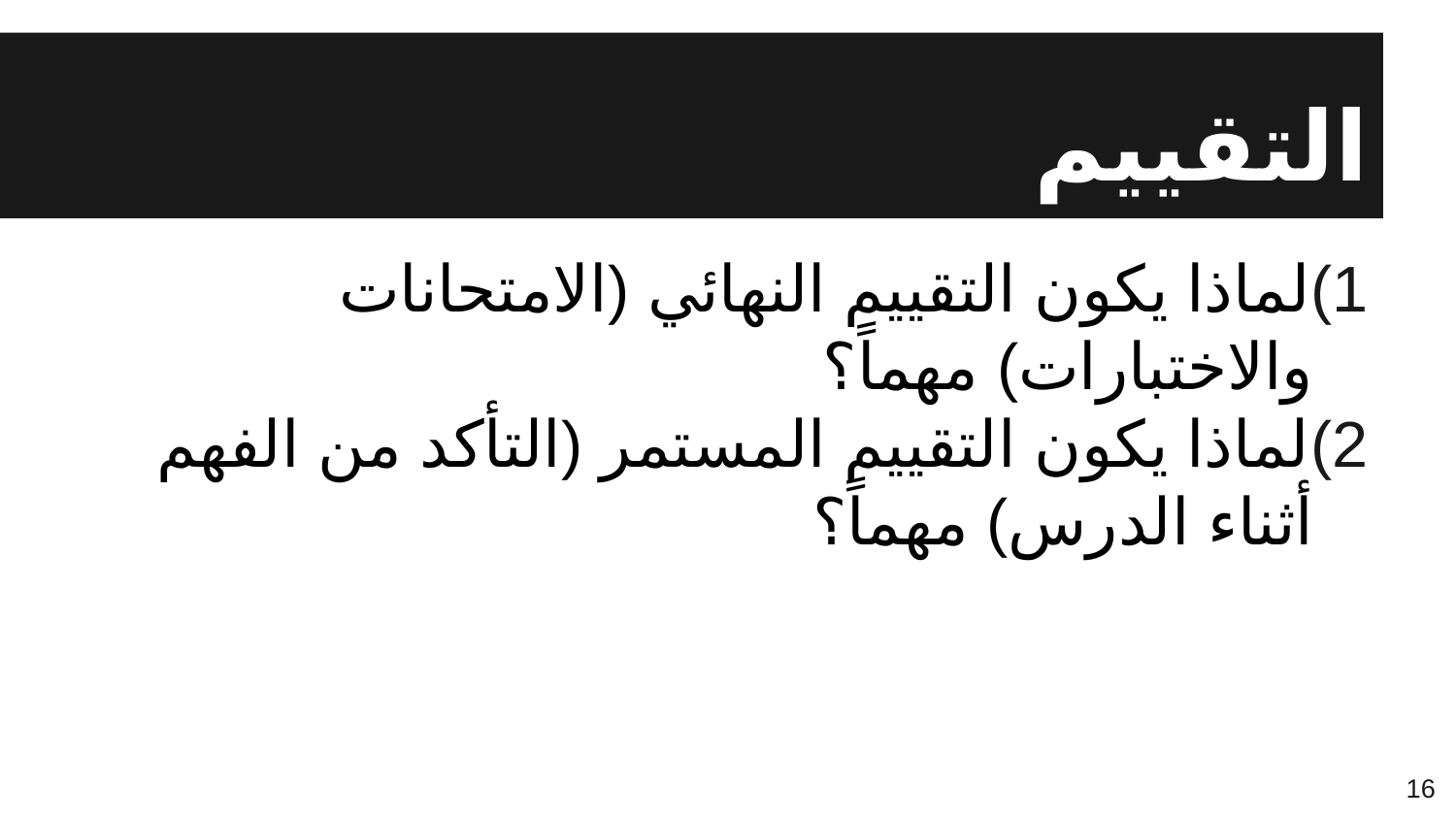

# التقييم
لماذا يكون التقييم النهائي (الامتحانات والاختبارات) مهماً؟
لماذا يكون التقييم المستمر (التأكد من الفهم أثناء الدرس) مهماً؟
16